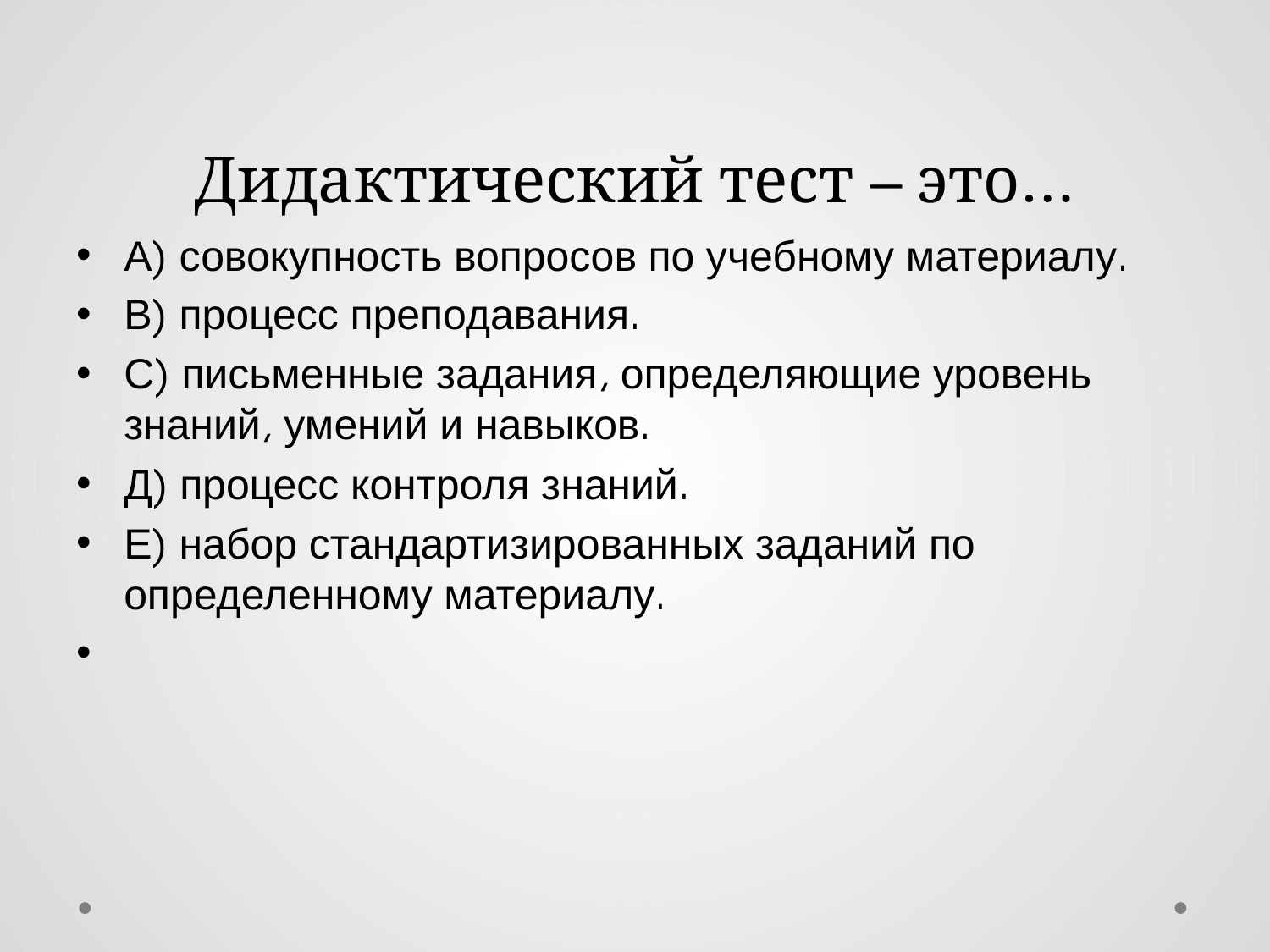

# Дидактический тест – это…
А) совокупность вопросов по учебному материалу.
В) процесс преподавания.
С) письменные задания, определяющие уровень знаний, умений и навыков.
Д) процесс контроля знаний.
Е) набор стандартизированных заданий по определенному материалу.